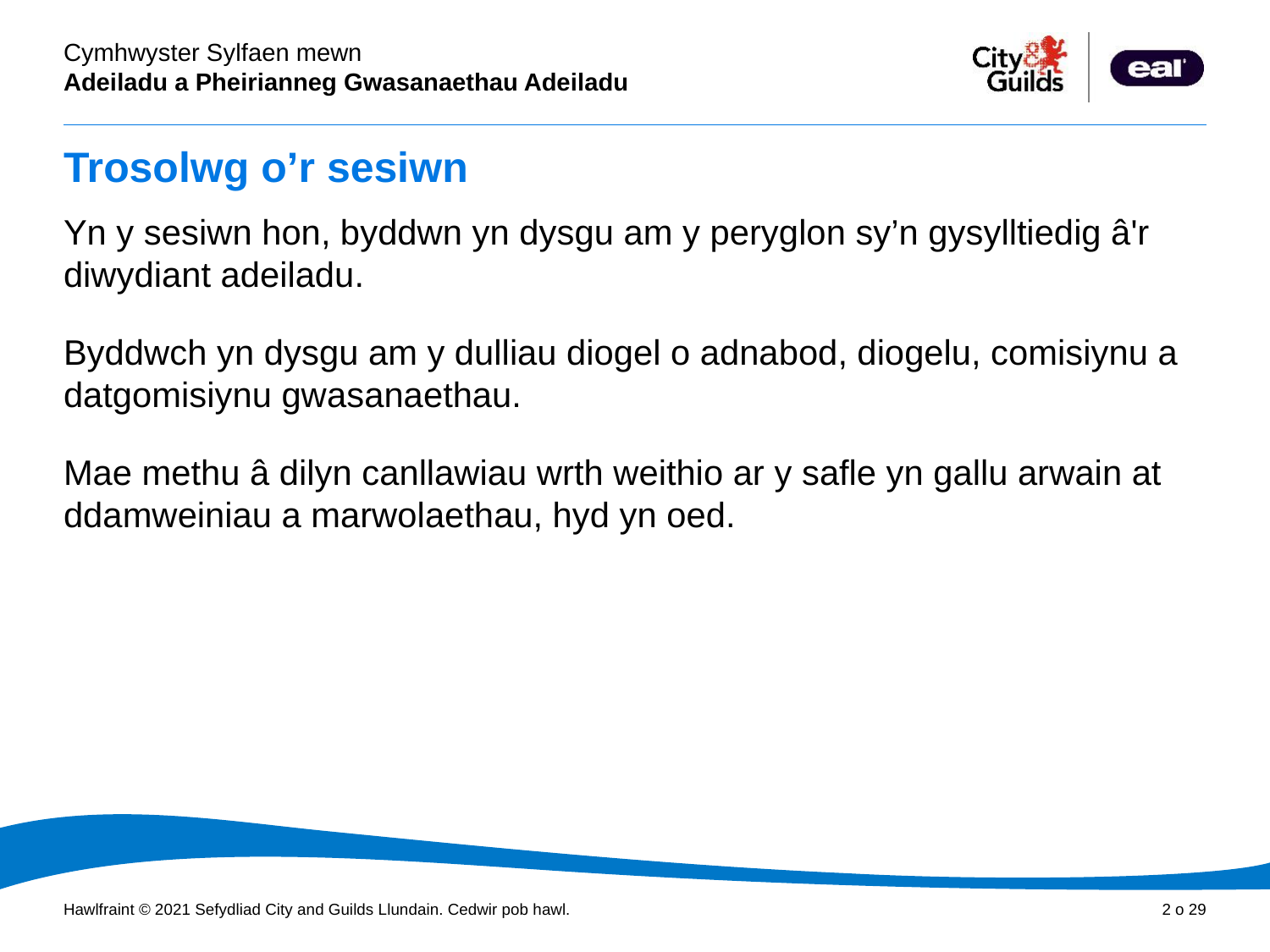

# Trosolwg o’r sesiwn
Yn y sesiwn hon, byddwn yn dysgu am y peryglon sy’n gysylltiedig â'r diwydiant adeiladu.
Byddwch yn dysgu am y dulliau diogel o adnabod, diogelu, comisiynu a datgomisiynu gwasanaethau.
Mae methu â dilyn canllawiau wrth weithio ar y safle yn gallu arwain at ddamweiniau a marwolaethau, hyd yn oed.